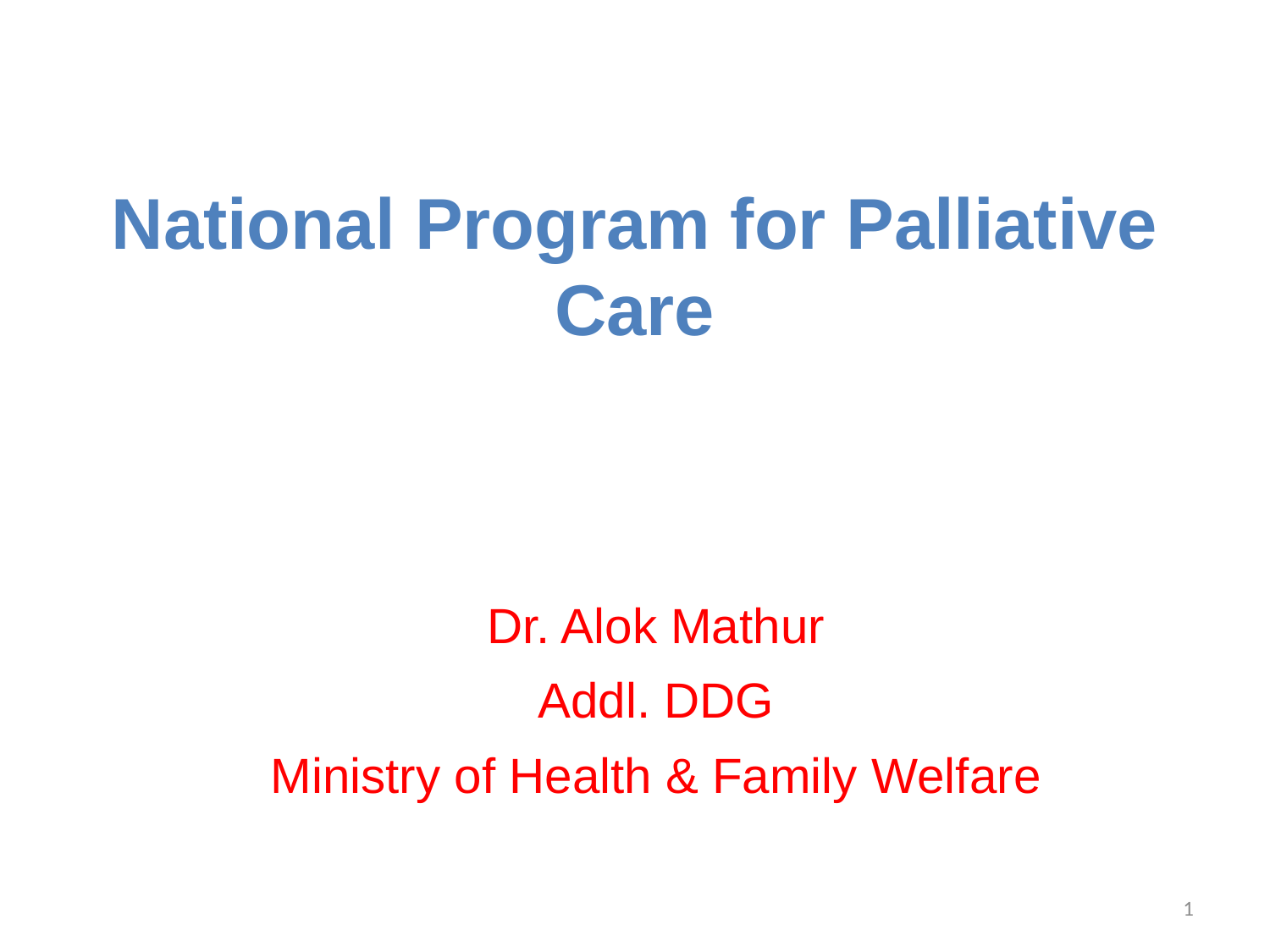

# National Program for Palliative Care
Dr. Alok Mathur
Addl. DDG
Ministry of Health & Family Welfare

1